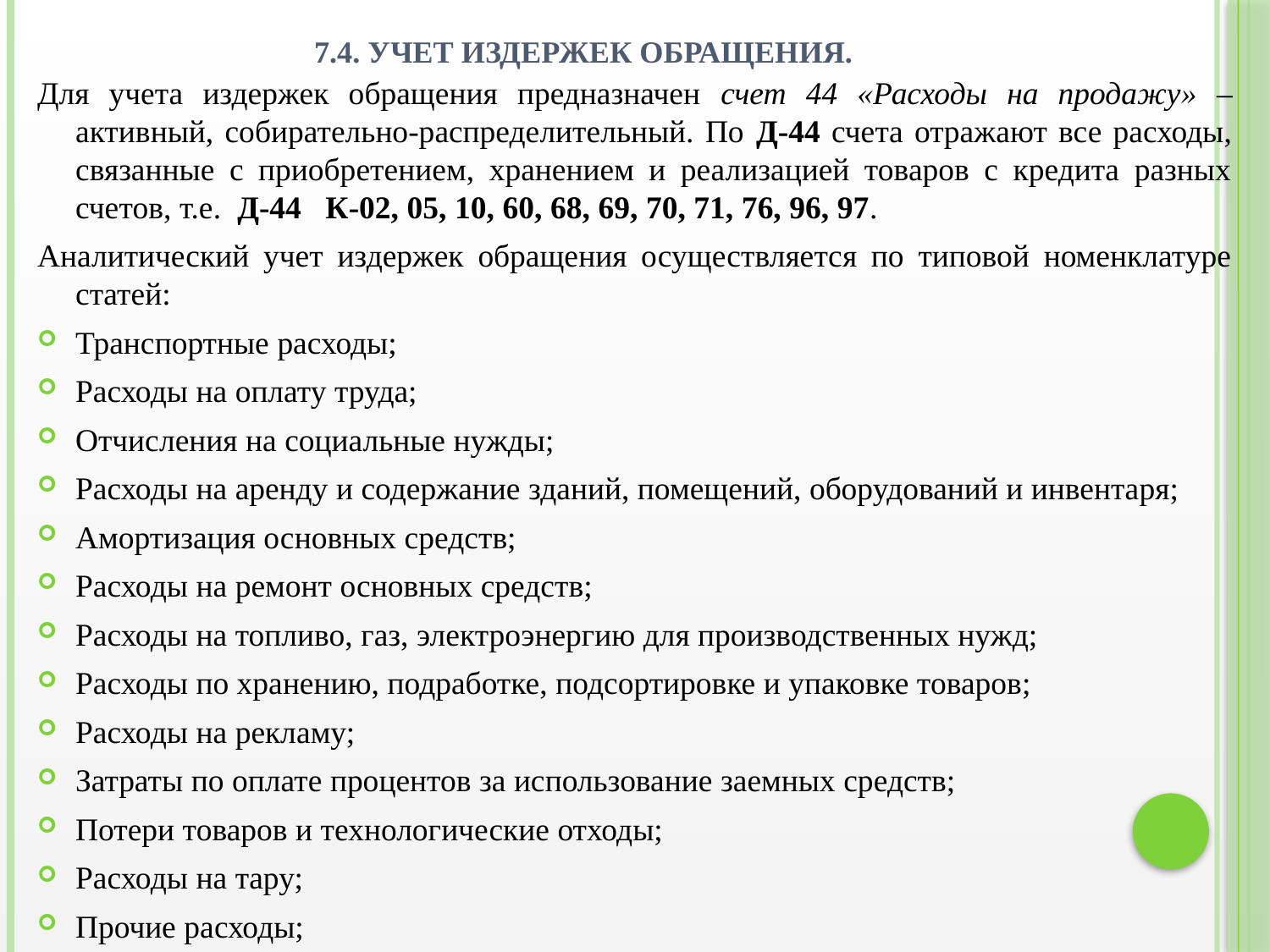

# 7.4. Учет издержек обращения.
Для учета издержек обращения предназначен счет 44 «Расходы на продажу» – активный, собирательно-распределительный. По Д-44 счета отражают все расходы, связанные с приобретением, хранением и реализацией товаров с кредита разных счетов, т.е.  Д-44   К-02, 05, 10, 60, 68, 69, 70, 71, 76, 96, 97.
Аналитический учет издержек обращения осуществляется по типовой номенклатуре статей:
Транспортные расходы;
Расходы на оплату труда;
Отчисления на социальные нужды;
Расходы на аренду и содержание зданий, помещений, оборудований и инвентаря;
Амортизация основных средств;
Расходы на ремонт основных средств;
Расходы на топливо, газ, электроэнергию для производственных нужд;
Расходы по хранению, подработке, подсортировке и упаковке товаров;
Расходы на рекламу;
Затраты по оплате процентов за использование заемных средств;
Потери товаров и технологические отходы;
Расходы на тару;
Прочие расходы;